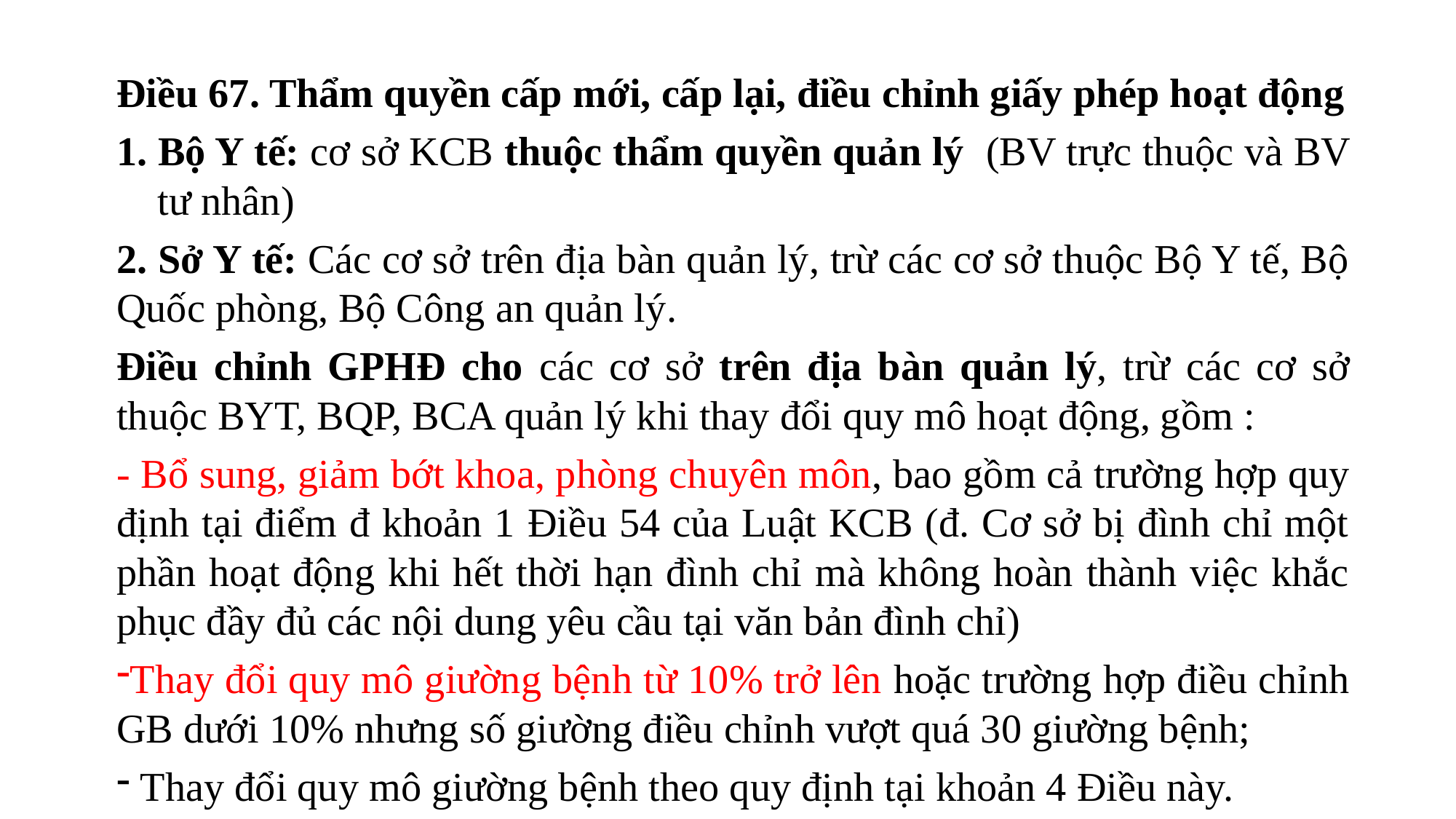

Điều 67. Thẩm quyền cấp mới, cấp lại, điều chỉnh giấy phép hoạt động
1. Bộ Y tế: cơ sở KCB thuộc thẩm quyền quản lý  (BV trực thuộc và BV tư nhân)
2. Sở Y tế: Các cơ sở trên địa bàn quản lý, trừ các cơ sở thuộc Bộ Y tế, Bộ Quốc phòng, Bộ Công an quản lý.
Điều chỉnh GPHĐ cho các cơ sở trên địa bàn quản lý, trừ các cơ sở thuộc BYT, BQP, BCA quản lý khi thay đổi quy mô hoạt động, gồm :
- Bổ sung, giảm bớt khoa, phòng chuyên môn, bao gồm cả trường hợp quy định tại điểm đ khoản 1 Điều 54 của Luật KCB (đ. Cơ sở bị đình chỉ một phần hoạt động khi hết thời hạn đình chỉ mà không hoàn thành việc khắc phục đầy đủ các nội dung yêu cầu tại văn bản đình chỉ)
Thay đổi quy mô giường bệnh từ 10% trở lên hoặc trường hợp điều chỉnh GB dưới 10% nhưng số giường điều chỉnh vượt quá 30 giường bệnh;
 Thay đổi quy mô giường bệnh theo quy định tại khoản 4 Điều này.